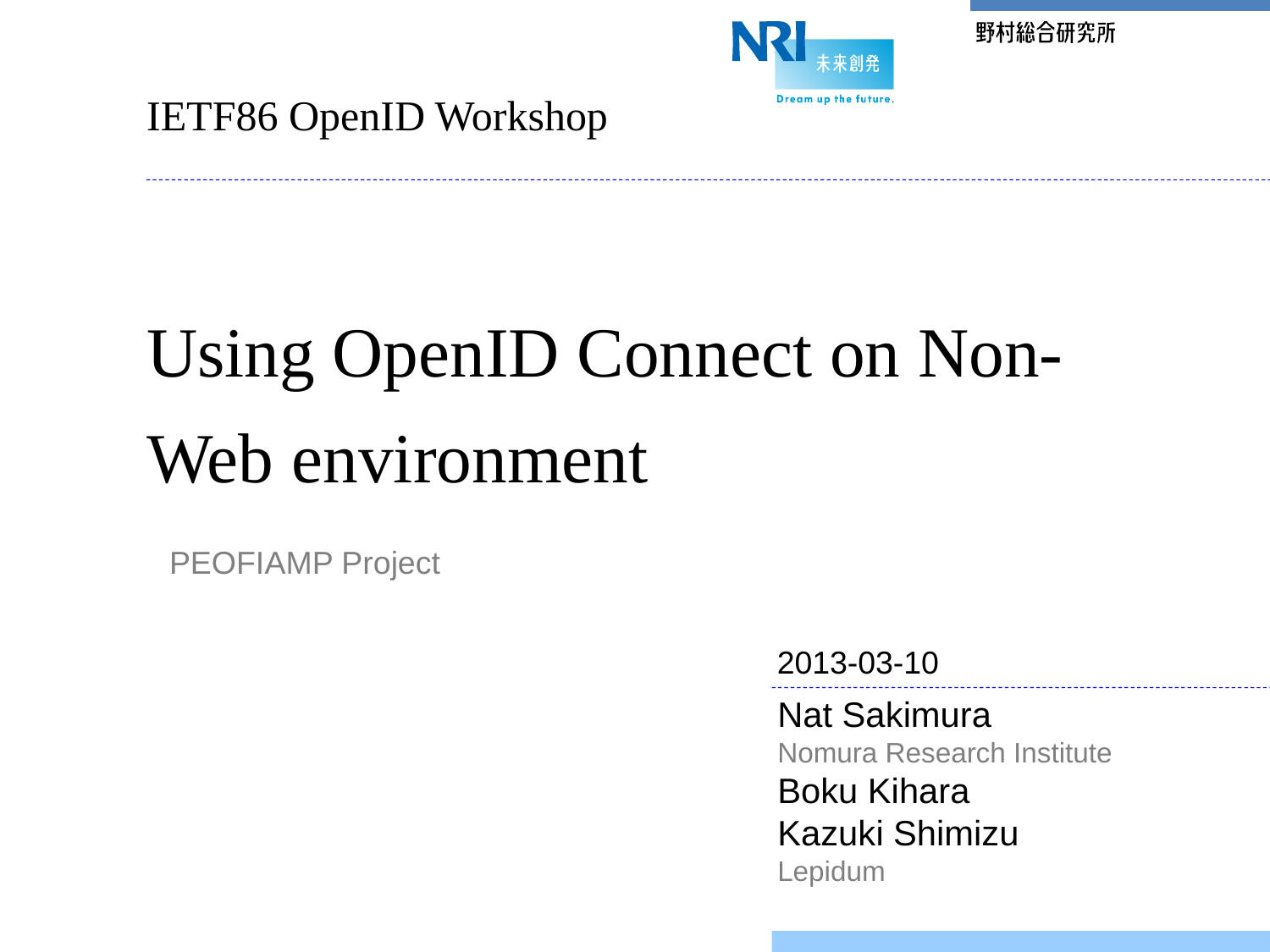

IETF86 OpenID Workshop
# Using OpenID Connect on Non-Web environment
PEOFIAMP Project
2013-03-10
Nat Sakimura
Nomura Research Institute
Boku Kihara
Kazuki Shimizu
Lepidum